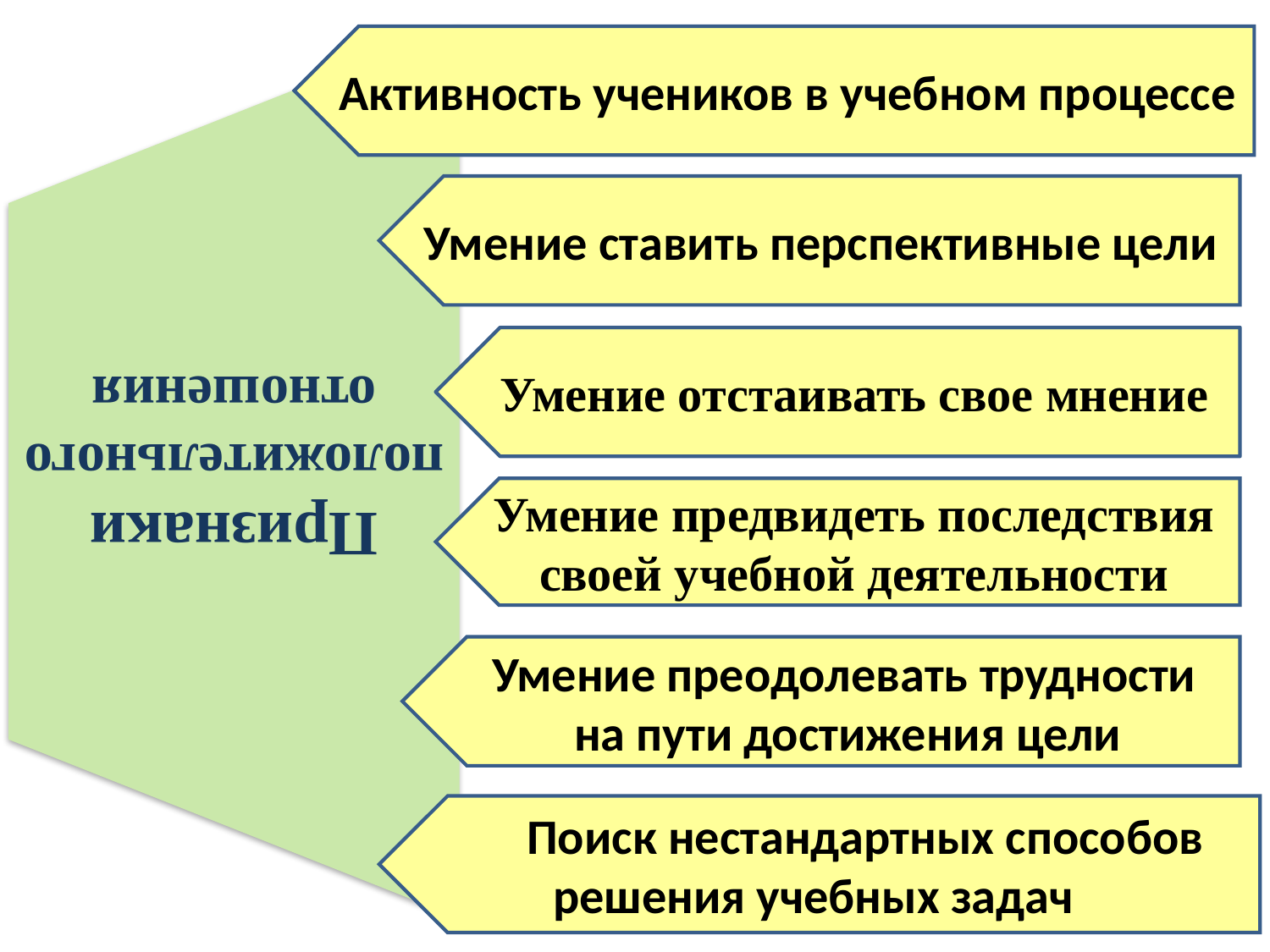

Активность учеников в учебном процессе
Умение ставить перспективные цели
Признаки положительного
отношения
Умение отстаивать свое мнение
Умение предвидеть последствия своей учебной деятельности
    Умение преодолевать трудности   	на пути достижения цели
         Поиск нестандартных способов      	решения учебных задач